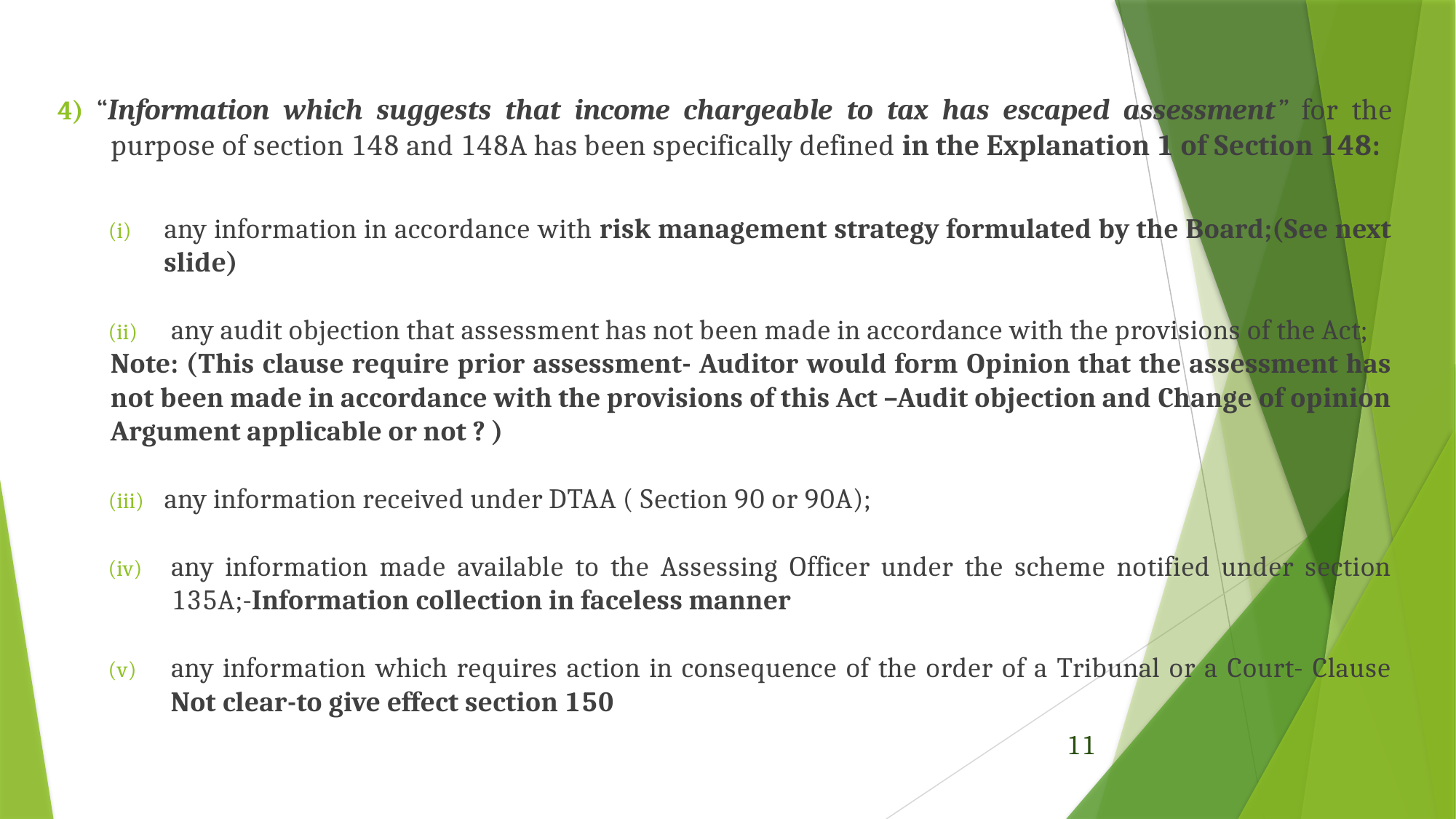

4) “Information which suggests that income chargeable to tax has escaped assessment” for the purpose of section 148 and 148A has been specifically defined in the Explanation 1 of Section 148:

any information in accordance with risk management strategy formulated by the Board;(See next slide)

any audit objection that assessment has not been made in accordance with the provisions of the Act;
Note: (This clause require prior assessment- Auditor would form Opinion that the assessment has not been made in accordance with the provisions of this Act –Audit objection and Change of opinion Argument applicable or not ? )

any information received under DTAA ( Section 90 or 90A);

any information made available to the Assessing Officer under the scheme notified under section 135A;-Information collection in faceless manner

any information which requires action in consequence of the order of a Tribunal or a Court- Clause Not clear-to give effect section 150

11